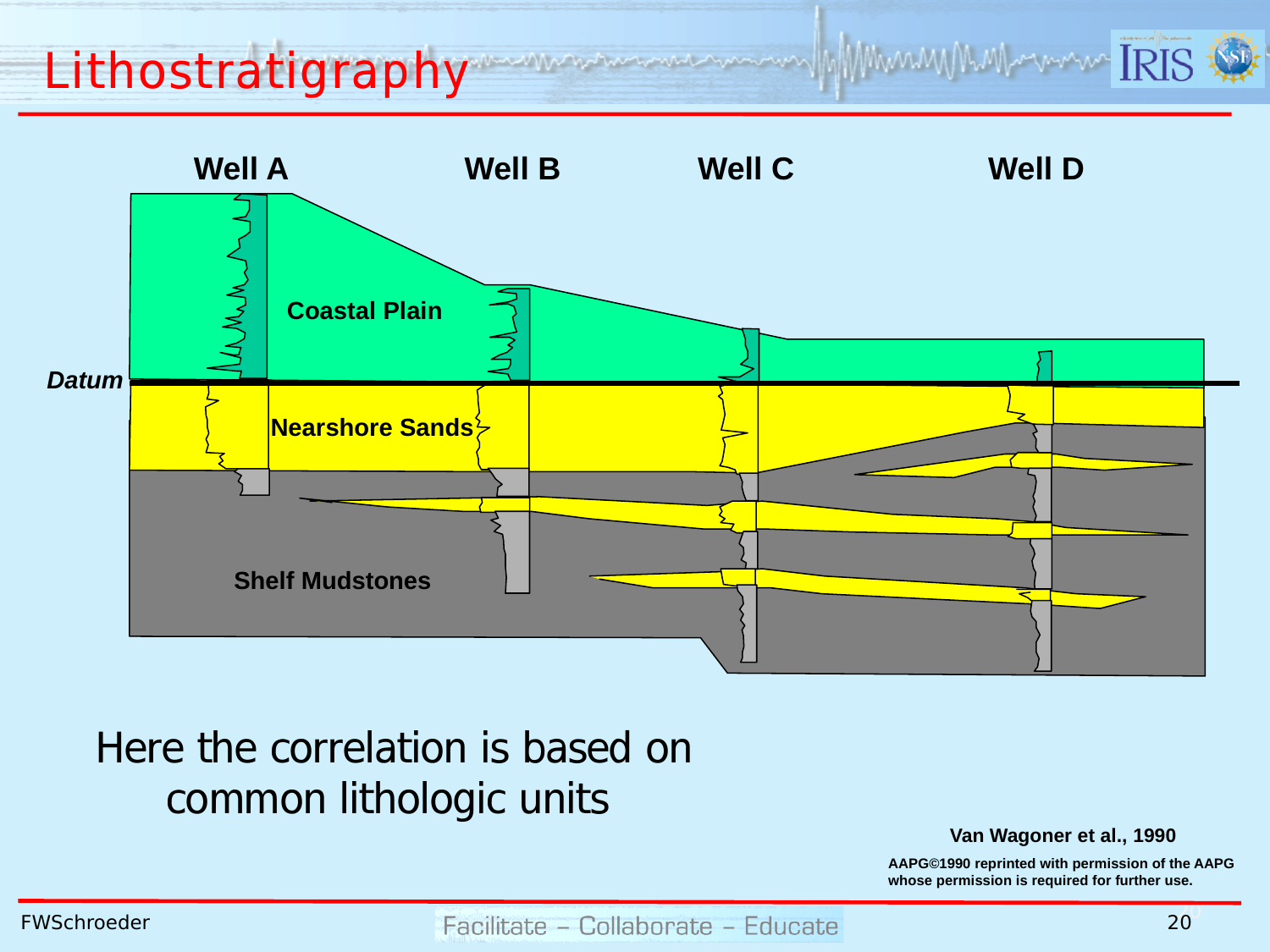

# Lithostratigraphy
Well A
Well B
Well C
Well D

Coastal Plain
Datum
Nearshore Sands
Shelf Mudstones
Here the correlation is based on common lithologic units
Van Wagoner et al., 1990
AAPG©1990 reprinted with permission of the AAPG whose permission is required for further use.